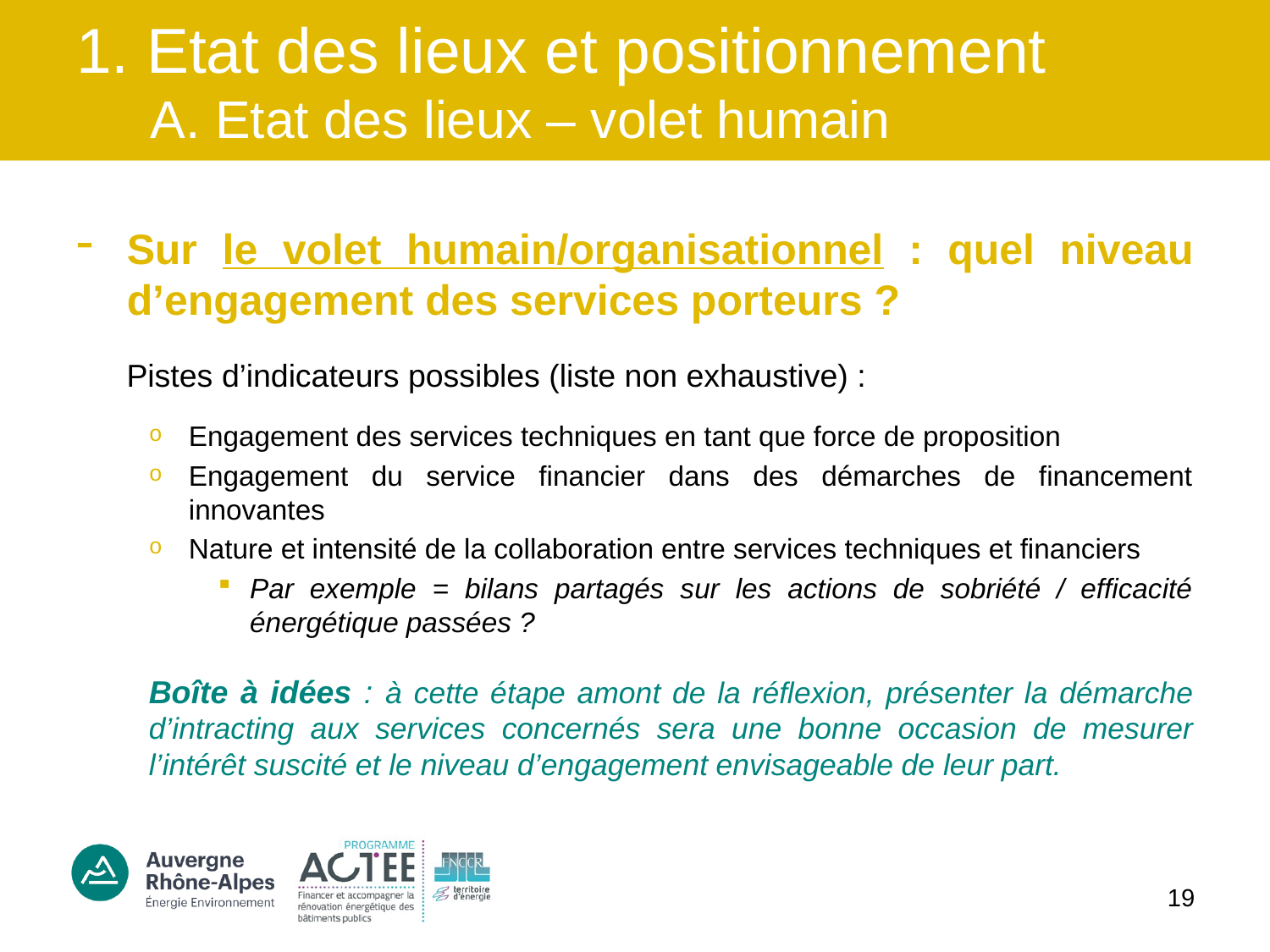

# 1. Etat des lieux et positionnement A. Etat des lieux – volet humain
Sur le volet humain/organisationnel : quel niveau d’engagement des services porteurs ?

Pistes d’indicateurs possibles (liste non exhaustive) :

Engagement des services techniques en tant que force de proposition
Engagement du service financier dans des démarches de financement innovantes
Nature et intensité de la collaboration entre services techniques et financiers
Par exemple = bilans partagés sur les actions de sobriété / efficacité énergétique passées ?

Boîte à idées : à cette étape amont de la réflexion, présenter la démarche d’intracting aux services concernés sera une bonne occasion de mesurer l’intérêt suscité et le niveau d’engagement envisageable de leur part.